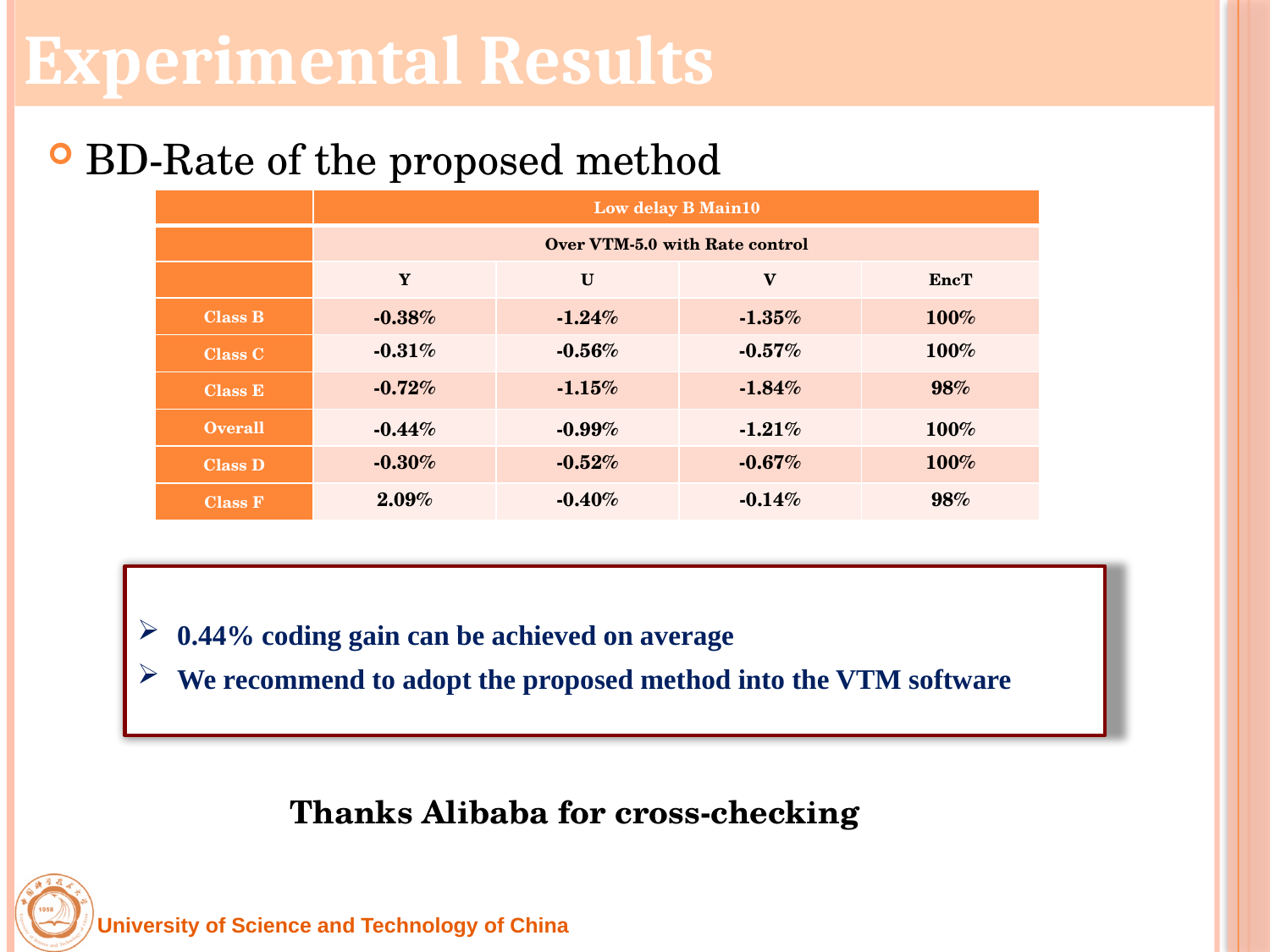

Experimental Results
BD-Rate of the proposed method

|  | Low delay B Main10 |  |  |  |
| --- | --- | --- | --- | --- |
|  | Over VTM-5.0 with Rate control |  |  |  |
|  | Y | U | V | EncT |
| Class B | -0.38% | -1.24% | -1.35% | 100% |
| Class C | -0.31% | -0.56% | -0.57% | 100% |
| Class E | -0.72% | -1.15% | -1.84% | 98% |
| Overall | -0.44% | -0.99% | -1.21% | 100% |
| Class D | -0.30% | -0.52% | -0.67% | 100% |
| Class F | 2.09% | -0.40% | -0.14% | 98% |
0.44% coding gain can be achieved on average
We recommend to adopt the proposed method into the VTM software
Thanks Alibaba for cross-checking